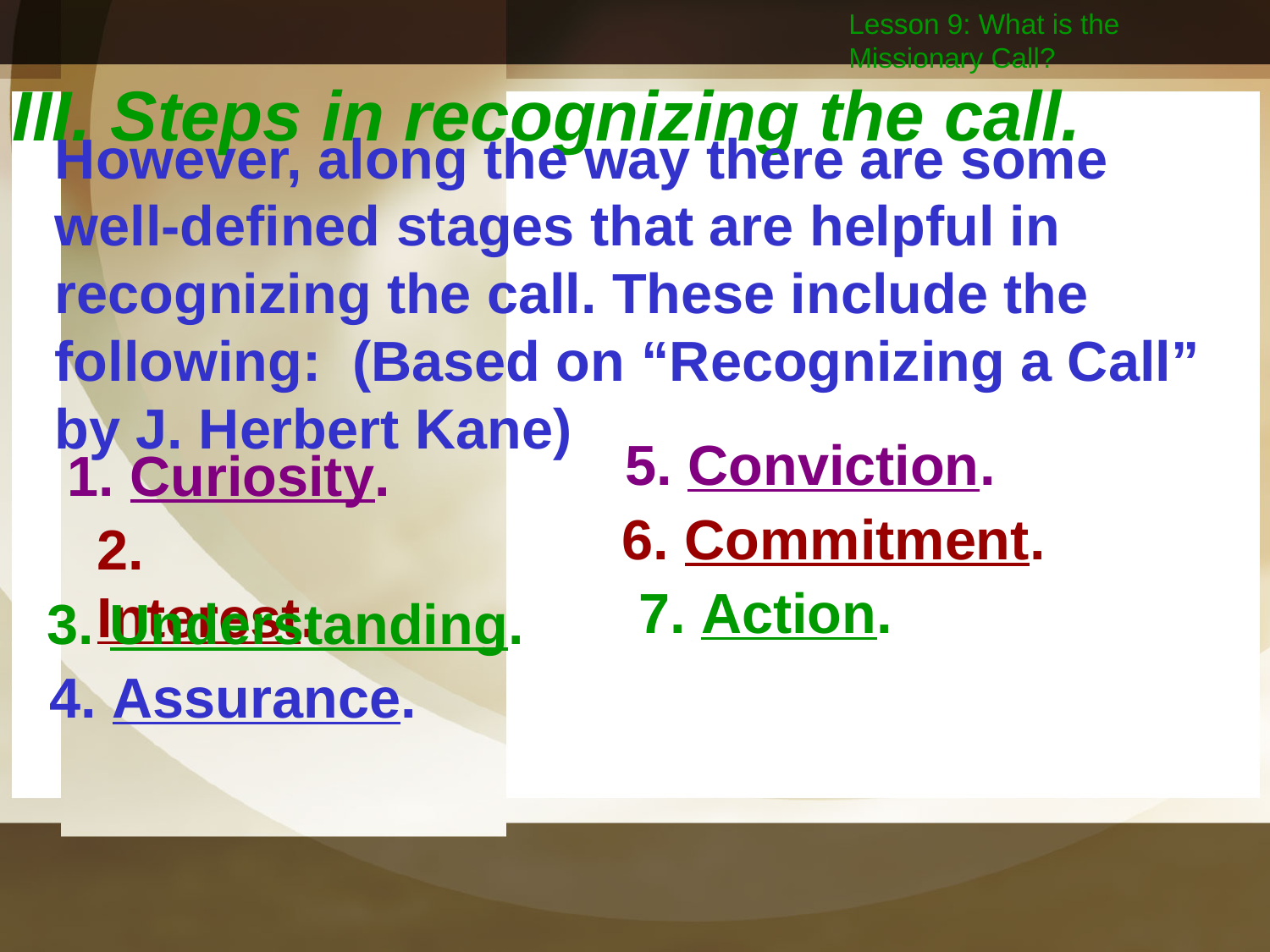

Lesson 9: What is the Missionary Call?
III. Steps in recognizing the call.
However, along the way there are some well-defined stages that are helpful in recognizing the call. These include the following:  (Based on “Recognizing a Call” by J. Herbert Kane)
5. Conviction.
1. Curiosity.
6. Commitment.
2. Interest.
7. Action.
3. Understanding.
4. Assurance.